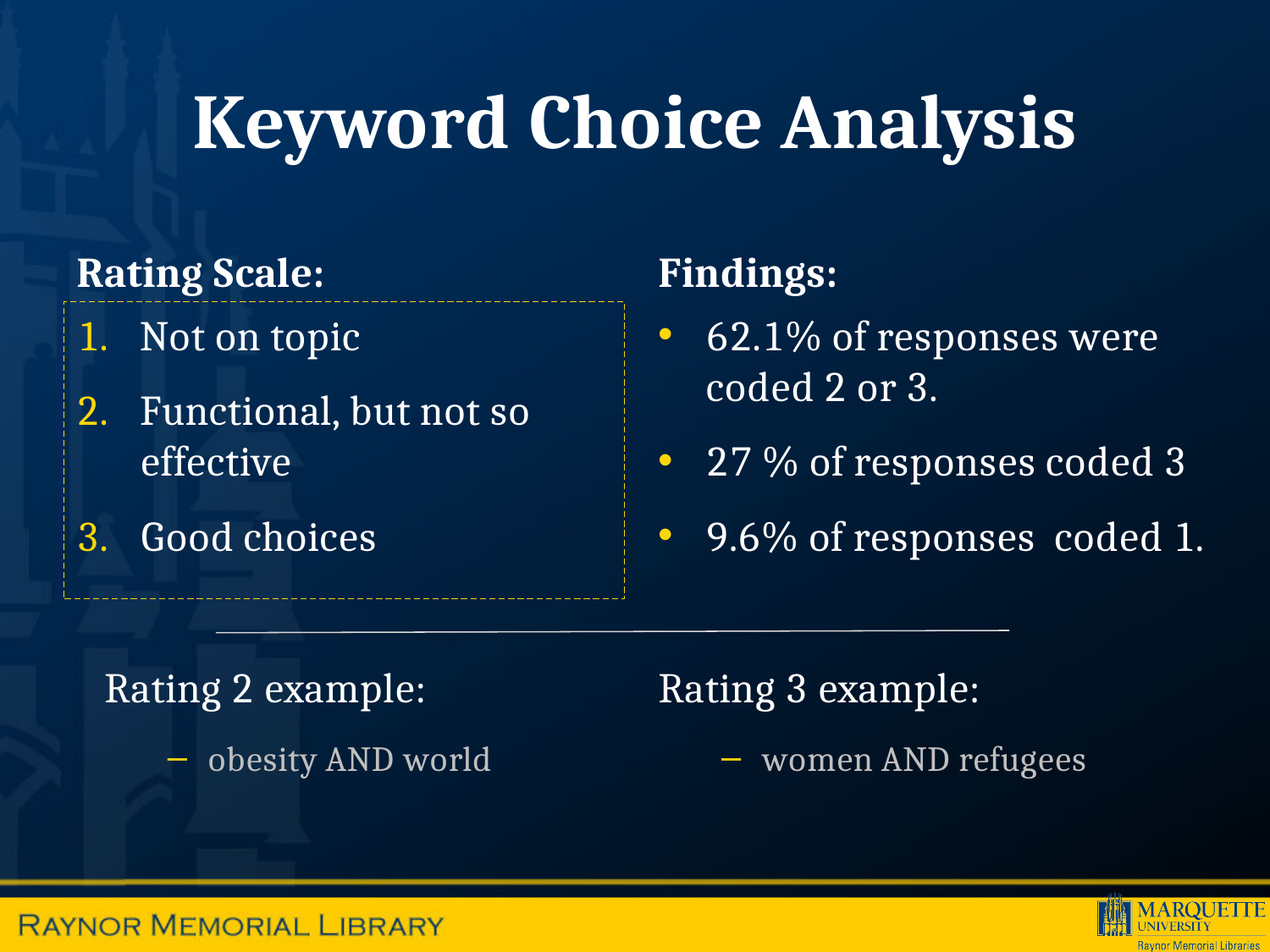

# Keyword Choice Analysis
Rating Scale:
Findings:
Not on topic
Functional, but not so effective
Good choices
62.1% of responses were coded 2 or 3.
27 % of responses coded 3
9.6% of responses  coded 1.
Rating 3 example:
women AND refugees
Rating 2 example:
obesity AND world